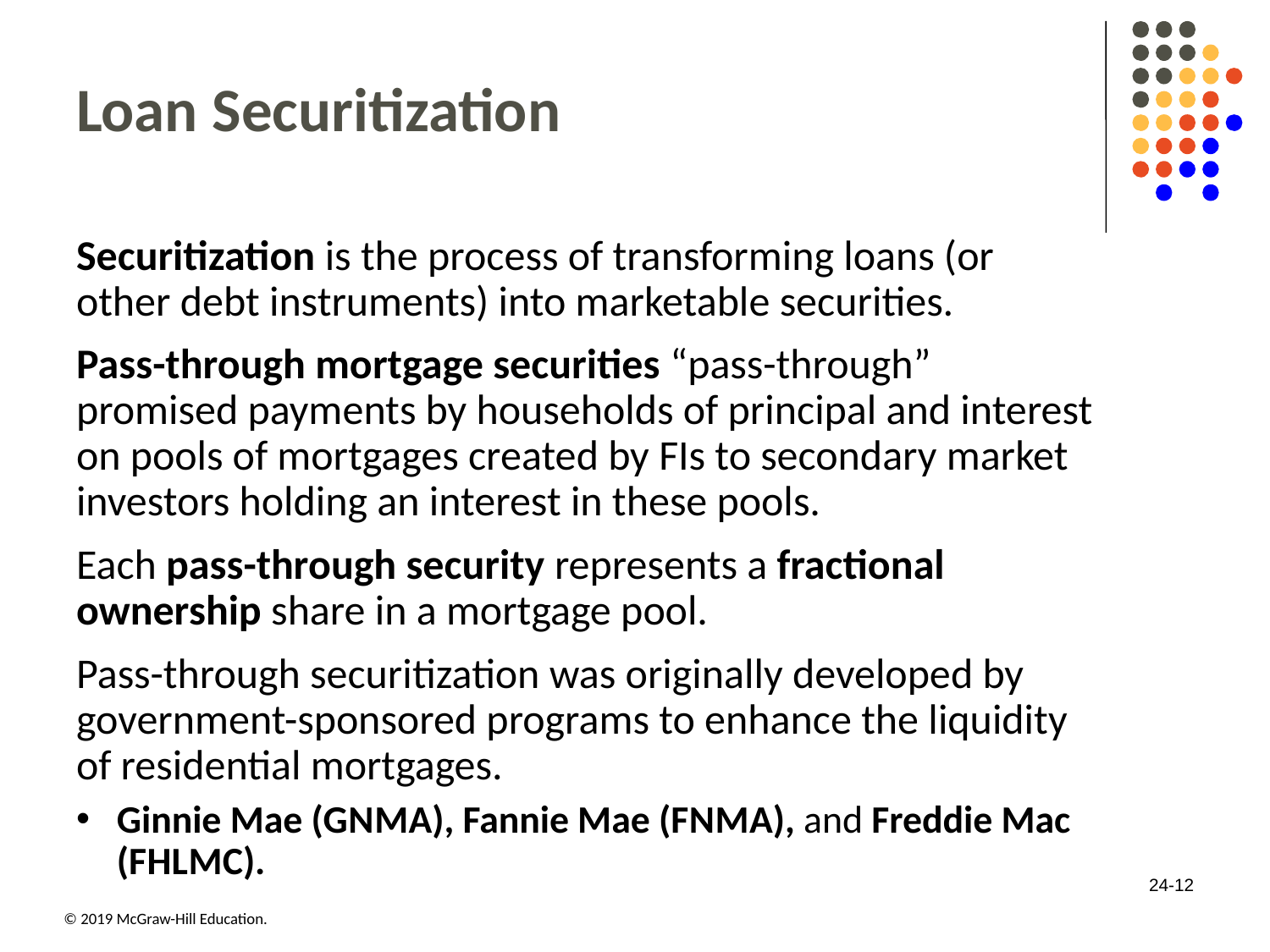

# Loan Securitization
Securitization is the process of transforming loans (or other debt instruments) into marketable securities.
Pass-through mortgage securities “pass-through” promised payments by households of principal and interest on pools of mortgages created by FIs to secondary market investors holding an interest in these pools.
Each pass-through security represents a fractional ownership share in a mortgage pool.
Pass-through securitization was originally developed by government-sponsored programs to enhance the liquidity of residential mortgages.
Ginnie Mae (G N M A), Fannie Mae (F N M A), and Freddie Mac (F H L M C).
24-12